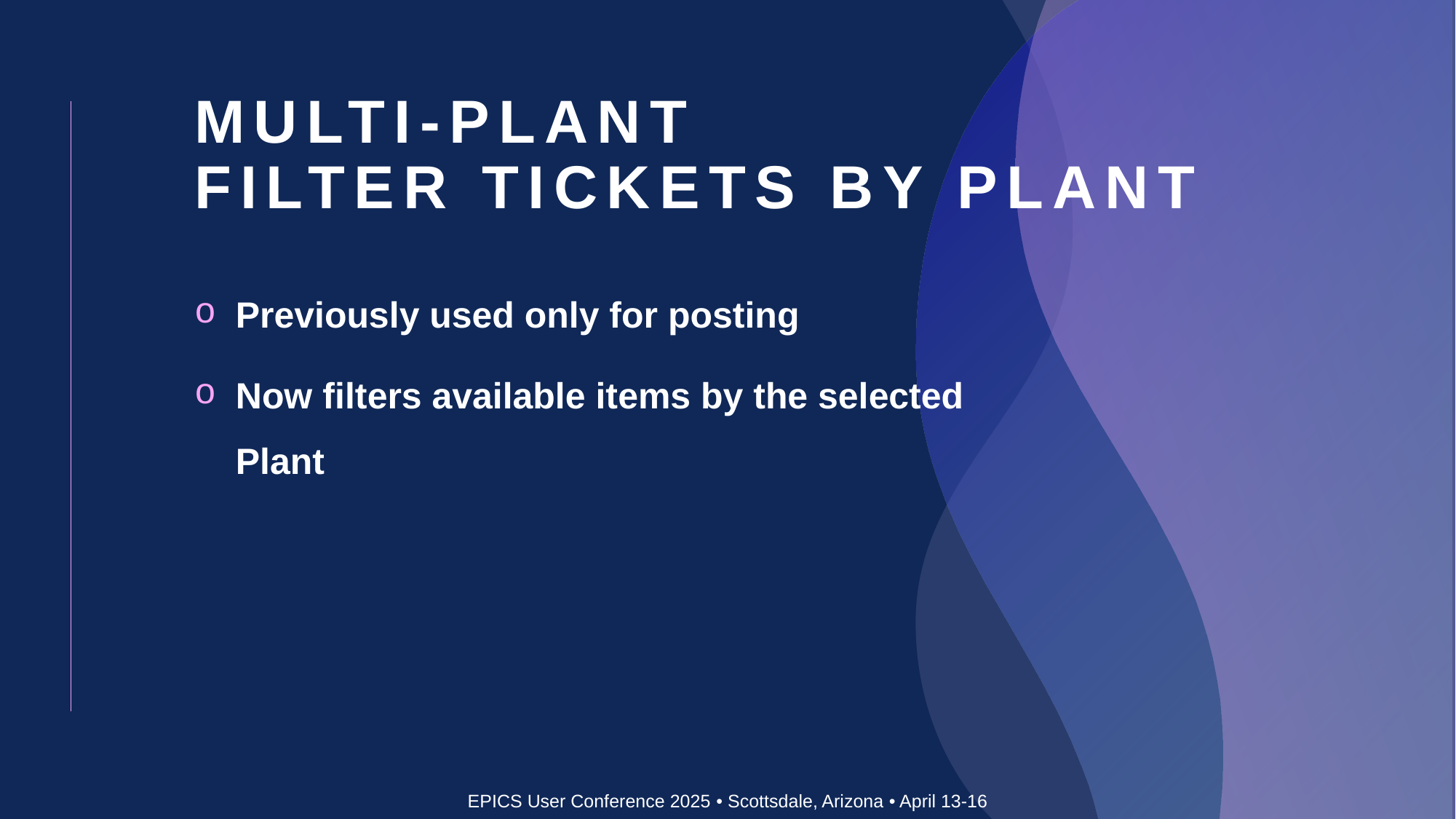

# Multi-plant filter tickets by plant
Previously used only for posting
Now filters available items by the selected Plant